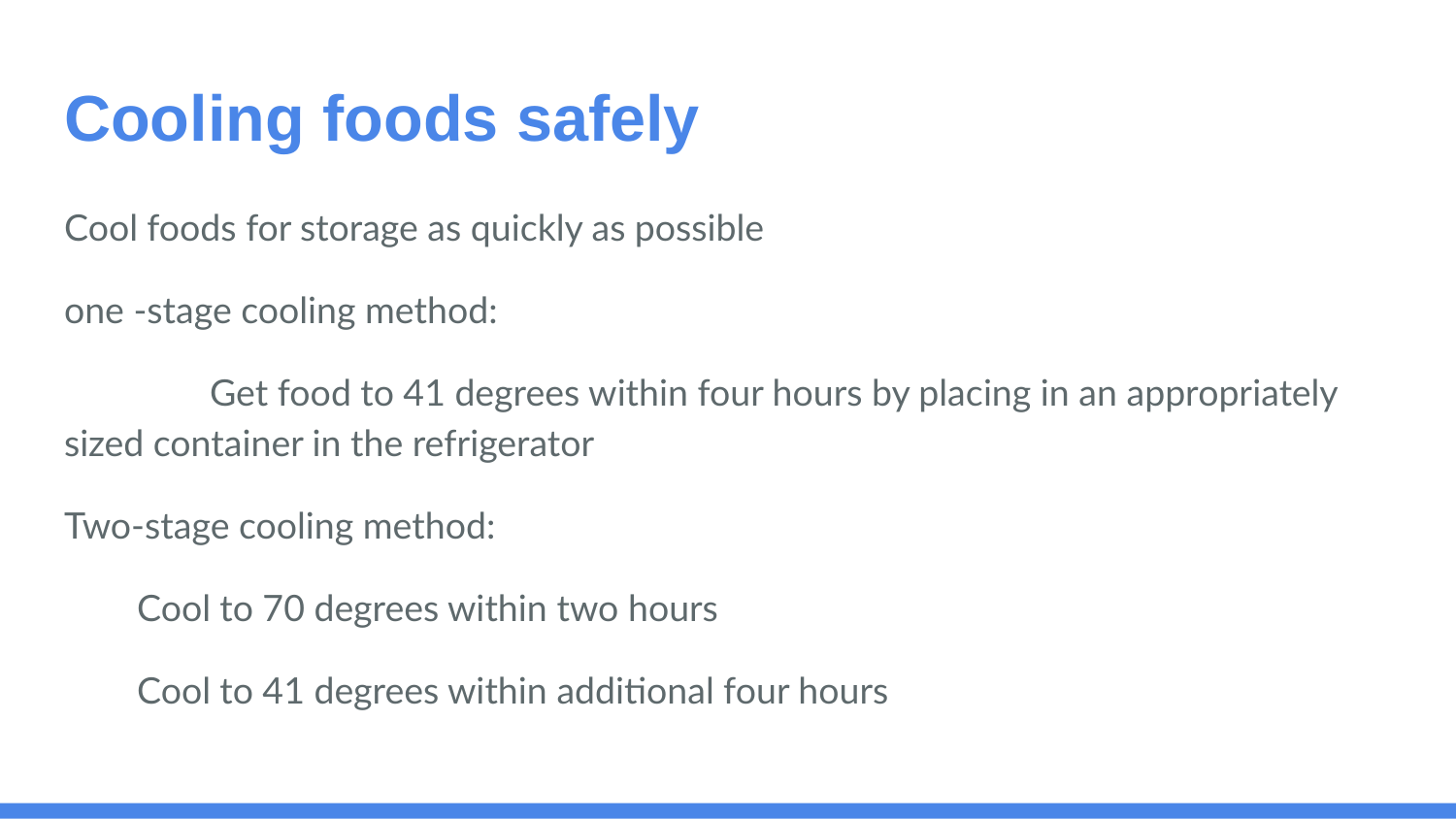

# Cooling foods safely
Cool foods for storage as quickly as possible
one -stage cooling method:
	Get food to 41 degrees within four hours by placing in an appropriately sized container in the refrigerator
Two-stage cooling method:
Cool to 70 degrees within two hours
Cool to 41 degrees within additional four hours